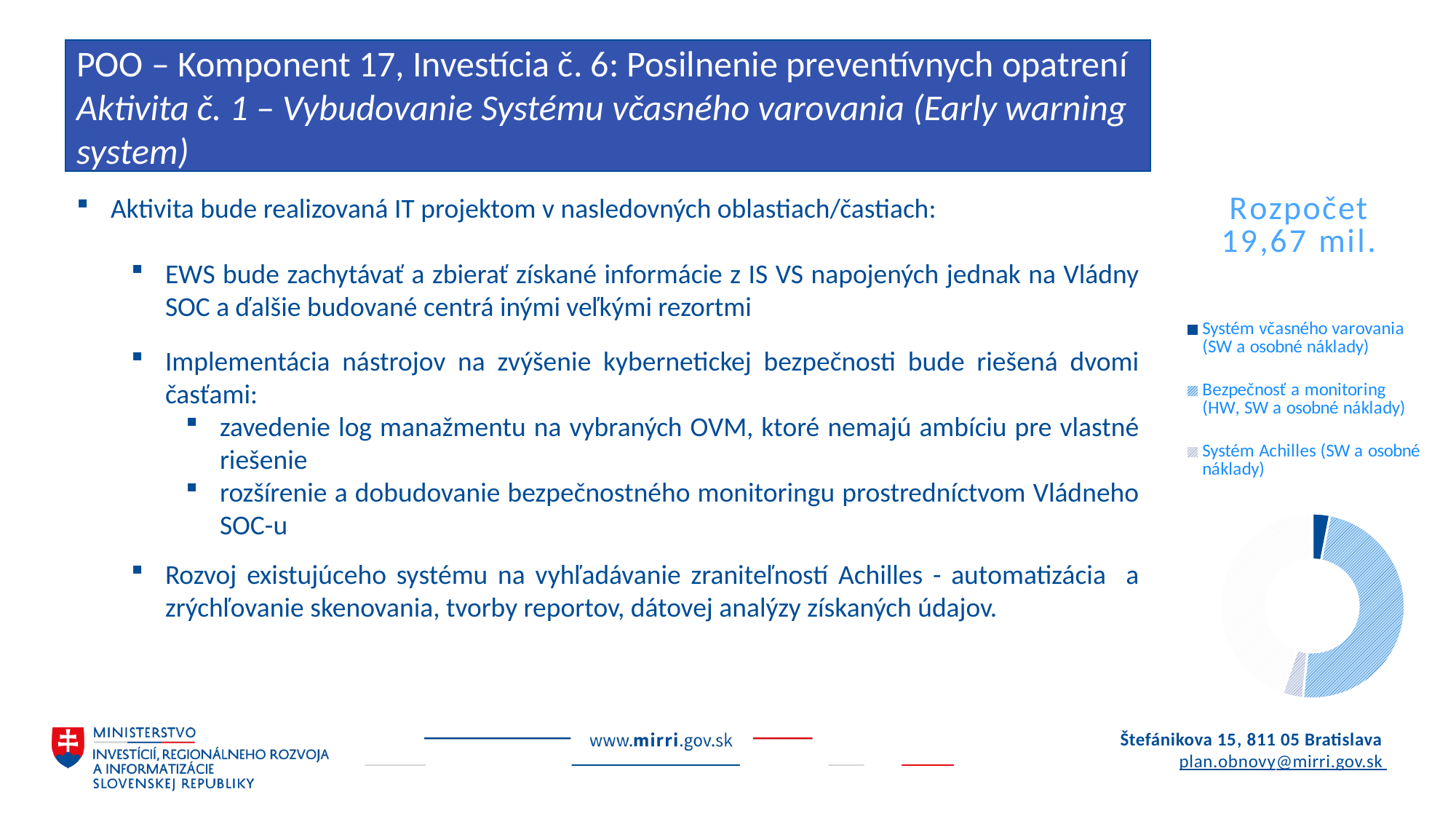

POO – Komponent 17, Investícia č. 6: Posilnenie preventívnych opatrení
Aktivita č. 1 – Vybudovanie Systému včasného varovania (Early warning system)

### Chart: Rozpočet
19,67 mil.

| Category | Rozpočet |
|---|---|
| Systém včasného varovania (SW a osobné náklady) | 1.1 |
| Bezpečnosť a monitoring (HW, SW a osobné náklady) | 17.3 |
| Systém Achilles (SW a osobné náklady) | 1.28 |
Aktivita bude realizovaná IT projektom v nasledovných oblastiach/častiach:

EWS bude zachytávať a zbierať získané informácie z IS VS napojených jednak na Vládny SOC a ďalšie budované centrá inými veľkými rezortmi

Implementácia nástrojov na zvýšenie kybernetickej bezpečnosti bude riešená dvomi časťami:
zavedenie log manažmentu na vybraných OVM, ktoré nemajú ambíciu pre vlastné riešenie
rozšírenie a dobudovanie bezpečnostného monitoringu prostredníctvom Vládneho SOC-u

Rozvoj existujúceho systému na vyhľadávanie zraniteľností Achilles - automatizácia  a zrýchľovanie skenovania, tvorby reportov, dátovej analýzy získaných údajov.